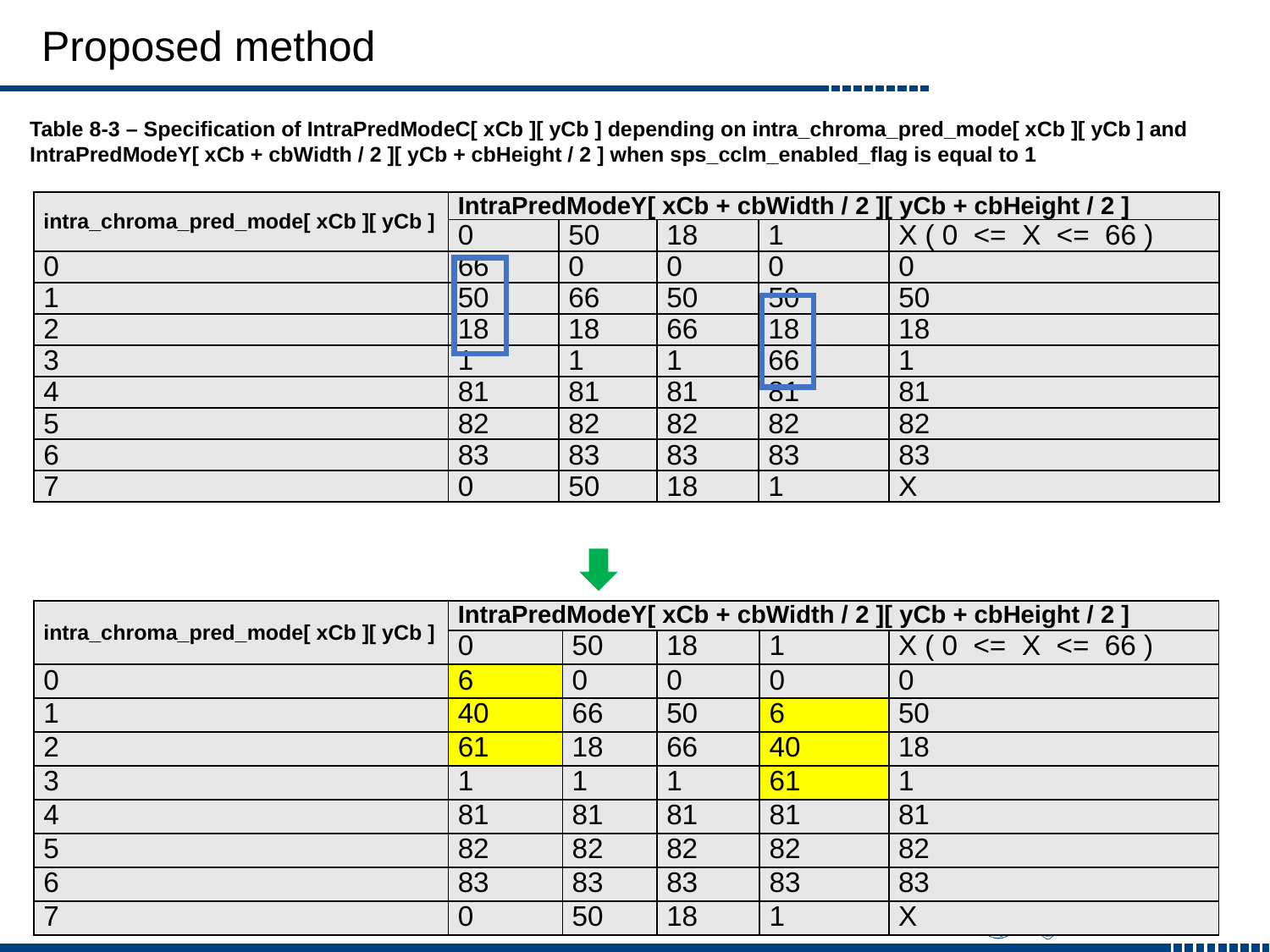

# Proposed method
Table 8‑3 – Specification of IntraPredModeC[ xCb ][ yCb ] depending on intra_chroma_pred_mode[ xCb ][ yCb ] and IntraPredModeY[ xCb + cbWidth / 2 ][ yCb + cbHeight / 2 ] when sps_cclm_enabled_flag is equal to 1
| intra\_chroma\_pred\_mode[ xCb ][ yCb ] | IntraPredModeY[ xCb + cbWidth / 2 ][ yCb + cbHeight / 2 ] |  |  |  |  |
| --- | --- | --- | --- | --- | --- |
|  | 0 | 50 | 18 | 1 | X ( 0  <=  X  <=  66 ) |
| 0 | 66 | 0 | 0 | 0 | 0 |
| 1 | 50 | 66 | 50 | 50 | 50 |
| 2 | 18 | 18 | 66 | 18 | 18 |
| 3 | 1 | 1 | 1 | 66 | 1 |
| 4 | 81 | 81 | 81 | 81 | 81 |
| 5 | 82 | 82 | 82 | 82 | 82 |
| 6 | 83 | 83 | 83 | 83 | 83 |
| 7 | 0 | 50 | 18 | 1 | X |

| intra\_chroma\_pred\_mode[ xCb ][ yCb ] | IntraPredModeY[ xCb + cbWidth / 2 ][ yCb + cbHeight / 2 ] |  |  |  |  |
| --- | --- | --- | --- | --- | --- |
|  | 0 | 50 | 18 | 1 | X ( 0  <=  X  <=  66 ) |
| 0 | 6 | 0 | 0 | 0 | 0 |
| 1 | 40 | 66 | 50 | 6 | 50 |
| 2 | 61 | 18 | 66 | 40 | 18 |
| 3 | 1 | 1 | 1 | 61 | 1 |
| 4 | 81 | 81 | 81 | 81 | 81 |
| 5 | 82 | 82 | 82 | 82 | 82 |
| 6 | 83 | 83 | 83 | 83 | 83 |
| 7 | 0 | 50 | 18 | 1 | X |